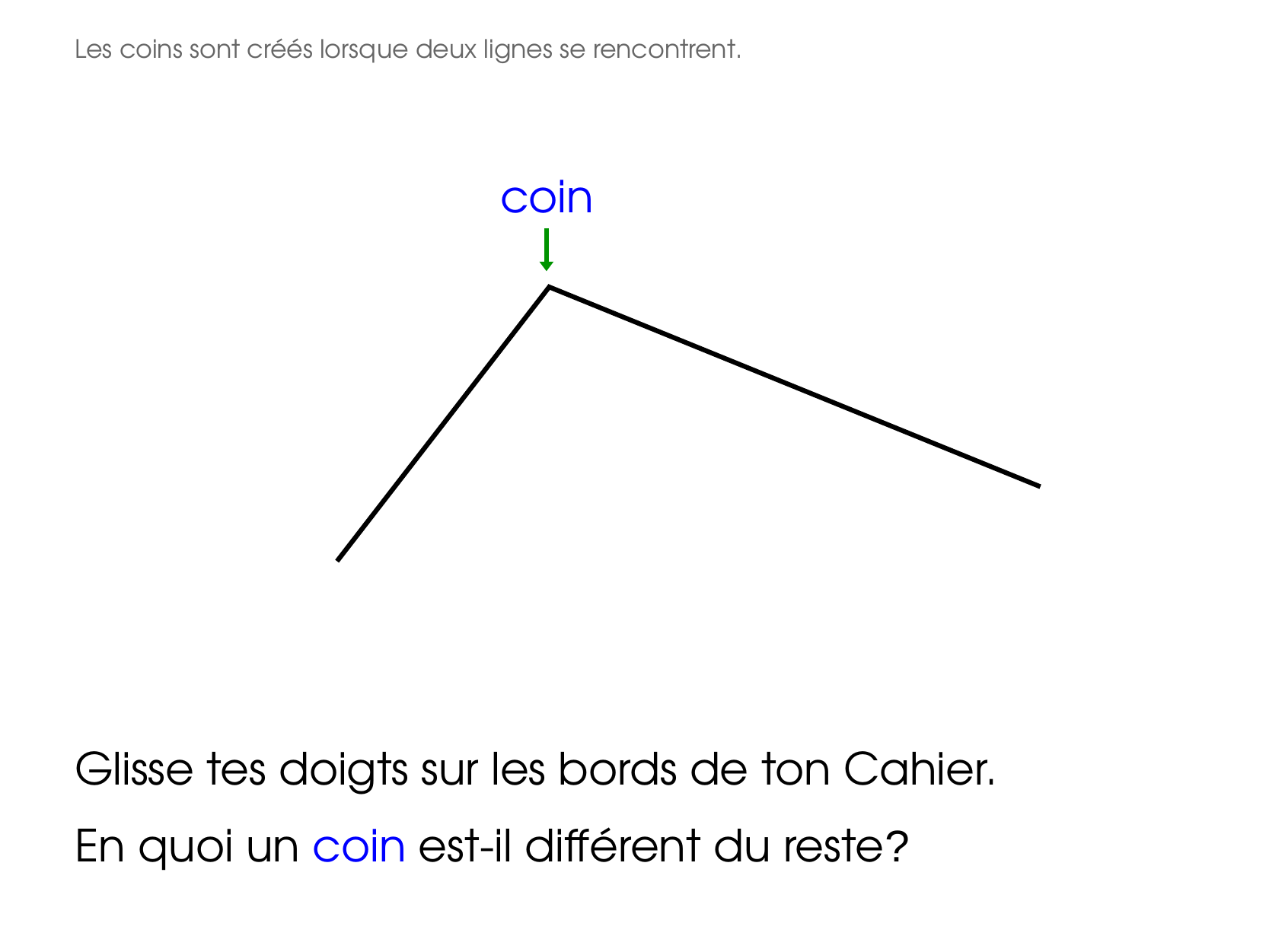

Les coins sont créés lorsque deux lignes se rencontrent.
coin
Glisse tes doigts sur les bords de ton Cahier.
En quoi un coin est-il différent du reste?